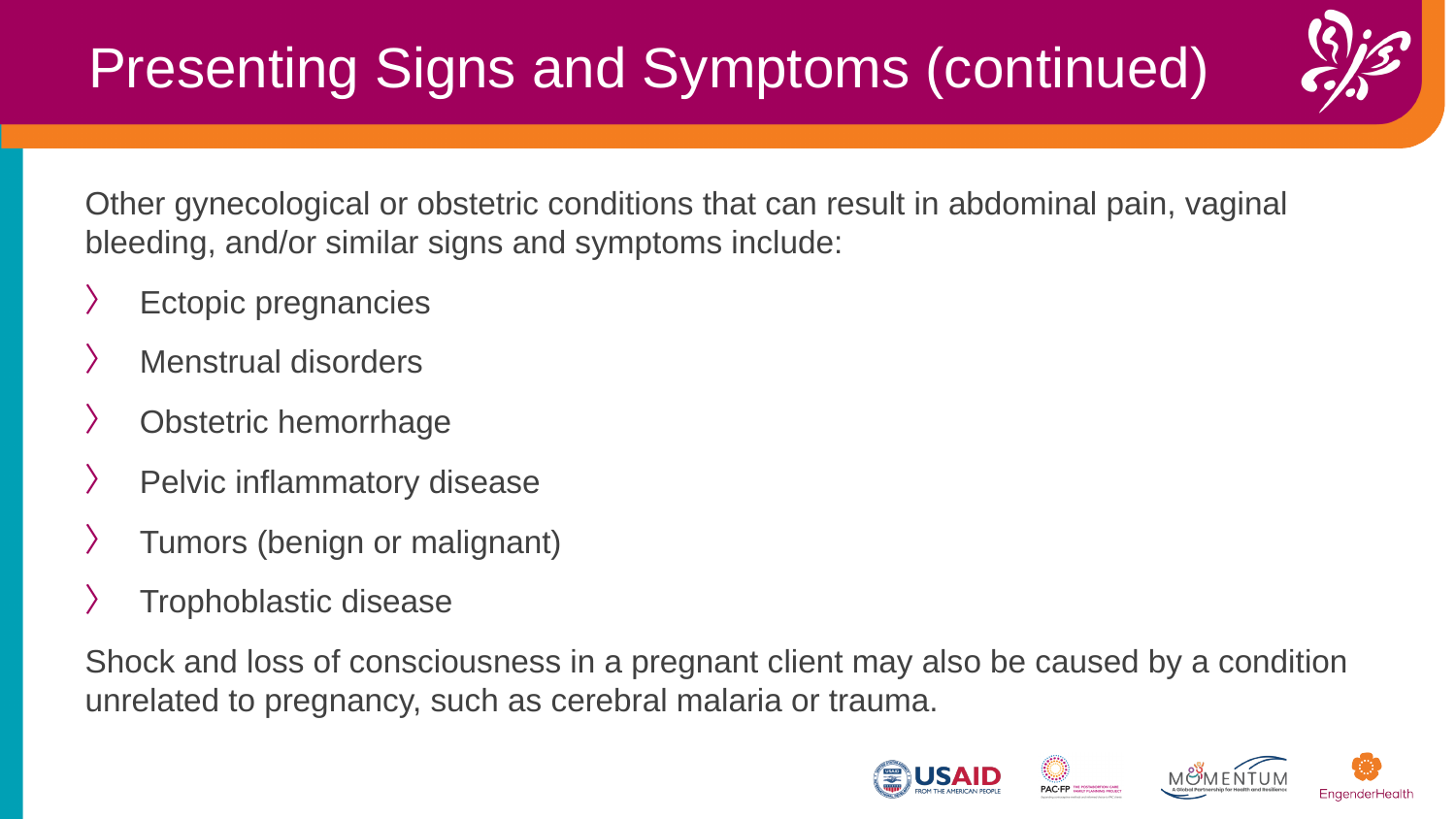

Presenting Signs and Symptoms (continued)
Other gynecological or obstetric conditions that can result in abdominal pain, vaginal bleeding, and/or similar signs and symptoms include:
Ectopic pregnancies
Menstrual disorders
Obstetric hemorrhage
Pelvic inflammatory disease
Tumors (benign or malignant)
Trophoblastic disease
Shock and loss of consciousness in a pregnant client may also be caused by a condition unrelated to pregnancy, such as cerebral malaria or trauma.